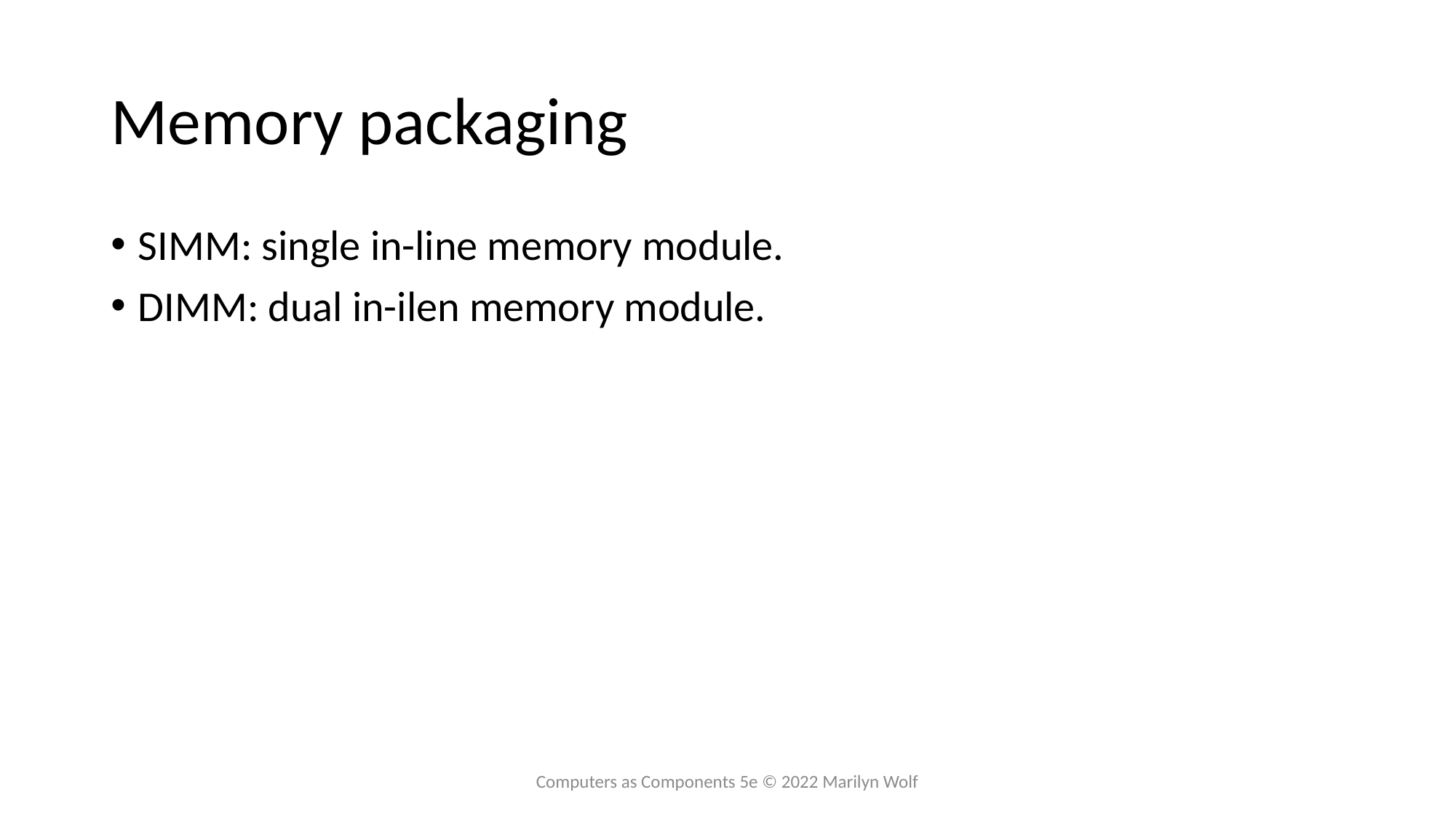

# Memory packaging
SIMM: single in-line memory module.
DIMM: dual in-ilen memory module.
Computers as Components 5e © 2022 Marilyn Wolf